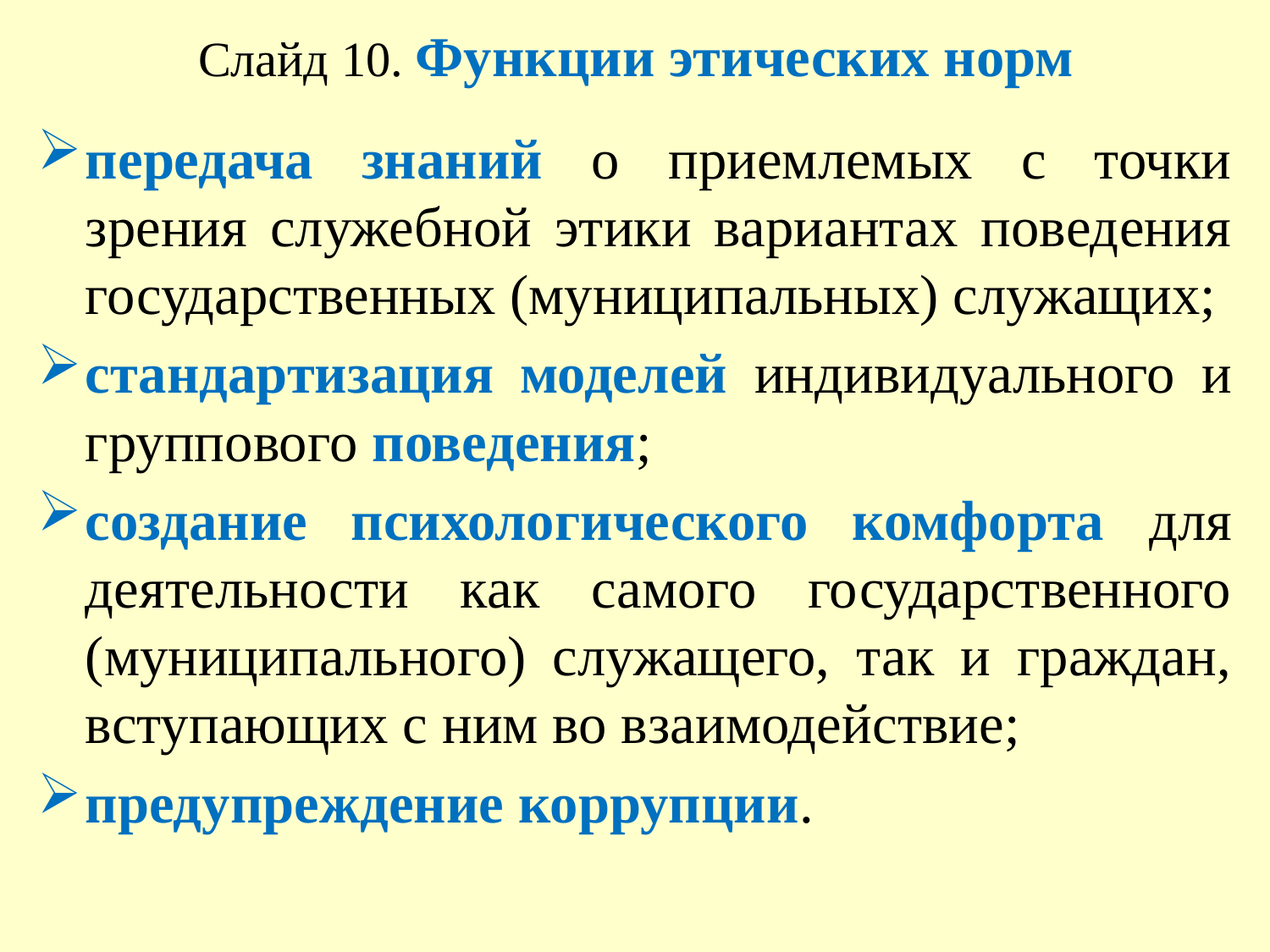

# Слайд 10. Функции этических норм
передача знаний о приемлемых с точки зрения служебной этики вариантах поведения государственных (муниципальных) служащих;
стандартизация моделей индивидуального и группового поведения;
создание психологического комфорта для деятельности как самого государственного (муниципального) служащего, так и граждан, вступающих с ним во взаимодействие;
предупреждение коррупции.